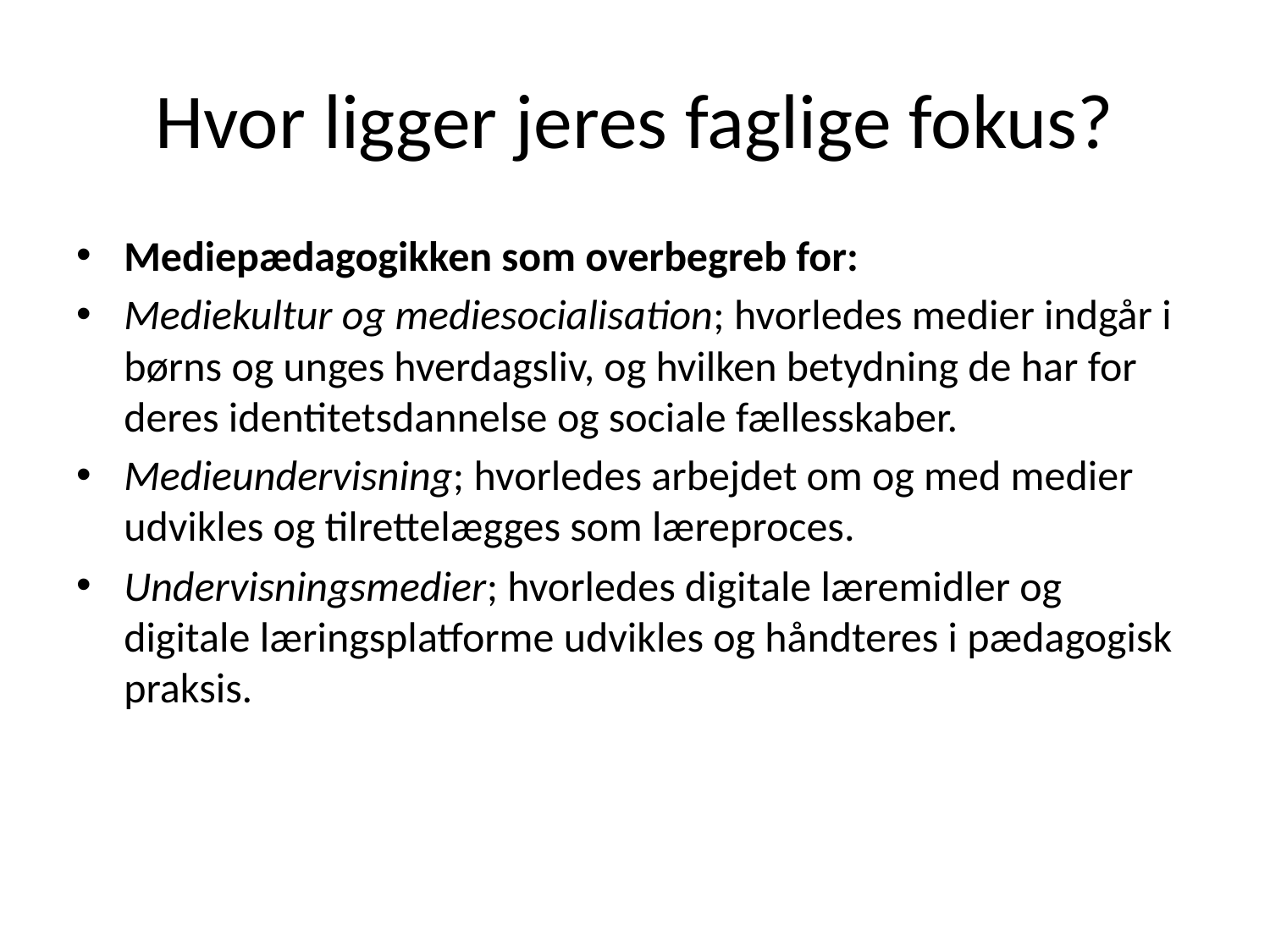

# Hvor ligger jeres faglige fokus?
Mediepædagogikken som overbegreb for:
Mediekultur og mediesocialisation; hvorledes medier indgår i børns og unges hverdagsliv, og hvilken betydning de har for deres identitetsdannelse og sociale fællesskaber.
Medieundervisning; hvorledes arbejdet om og med medier udvikles og tilrettelægges som læreproces.
Undervisningsmedier; hvorledes digitale læremidler og digitale læringsplatforme udvikles og håndteres i pædagogisk praksis.